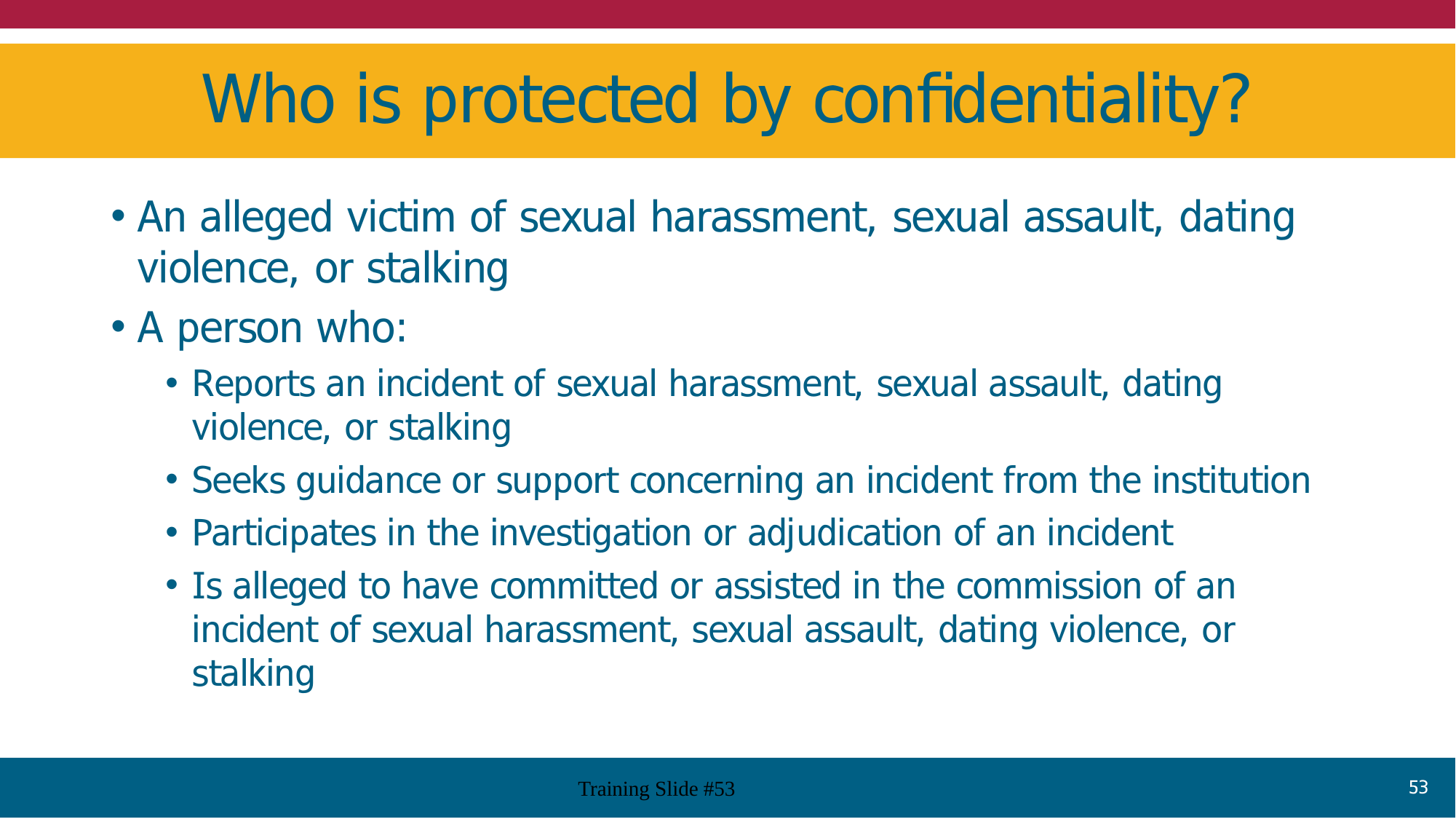

# Who is protected by confidentiality?
An alleged victim of sexual harassment, sexual assault, dating violence, or stalking
A person who:
Reports an incident of sexual harassment, sexual assault, dating violence, or stalking
Seeks guidance or support concerning an incident from the institution
Participates in the investigation or adjudication of an incident
Is alleged to have committed or assisted in the commission of an incident of sexual harassment, sexual assault, dating violence, or stalking

53
Training Slide #53